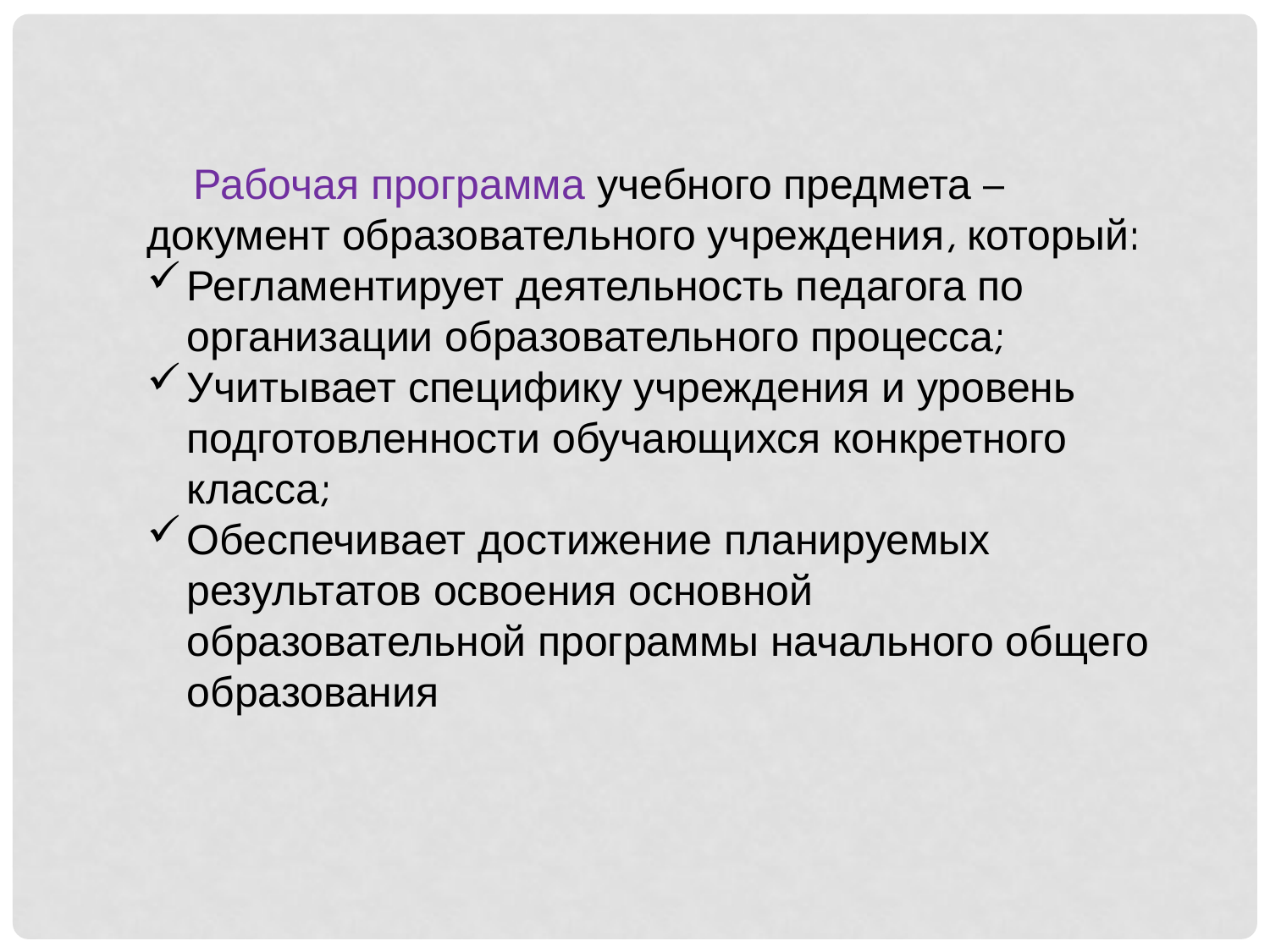

Рабочая программа учебного предмета – документ образовательного учреждения, который:
Регламентирует деятельность педагога по организации образовательного процесса;
Учитывает специфику учреждения и уровень подготовленности обучающихся конкретного класса;
Обеспечивает достижение планируемых результатов освоения основной образовательной программы начального общего образования